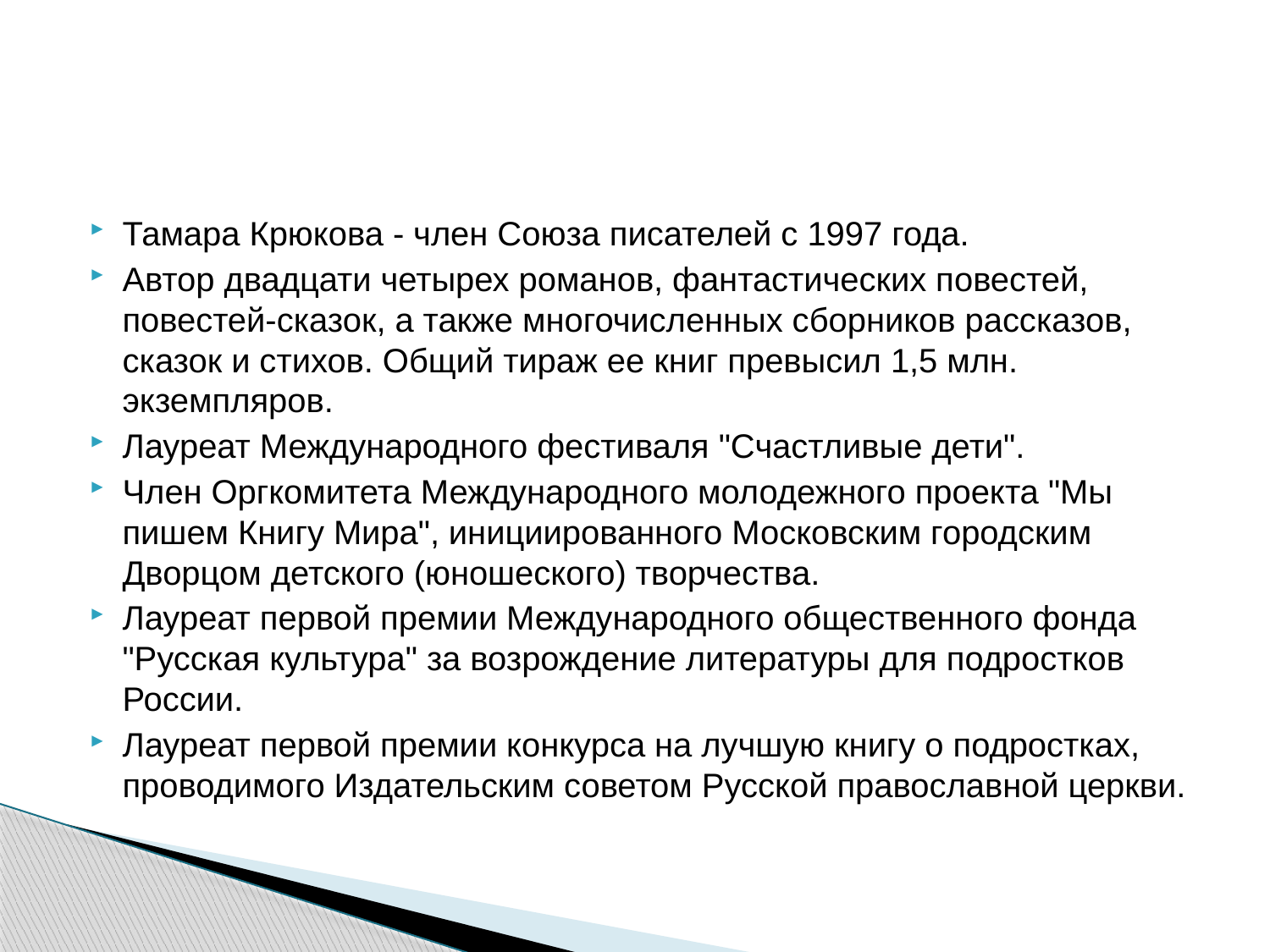

#
Тамара Крюкова - член Союза писателей с 1997 года.
Автор двадцати четырех романов, фантастических повестей, повестей-сказок, а также многочисленных сборников рассказов, сказок и стихов. Общий тираж ее книг превысил 1,5 млн. экземпляров.
Лауреат Международного фестиваля "Счастливые дети".
Член Оргкомитета Международного молодежного проекта "Мы пишем Книгу Мира", инициированного Московским городским Дворцом детского (юношеского) творчества.
Лауреат первой премии Международного общественного фонда "Русская культура" за возрождение литературы для подростков России.
Лауреат первой премии конкурса на лучшую книгу о подростках, проводимого Издательским советом Русской православной церкви.